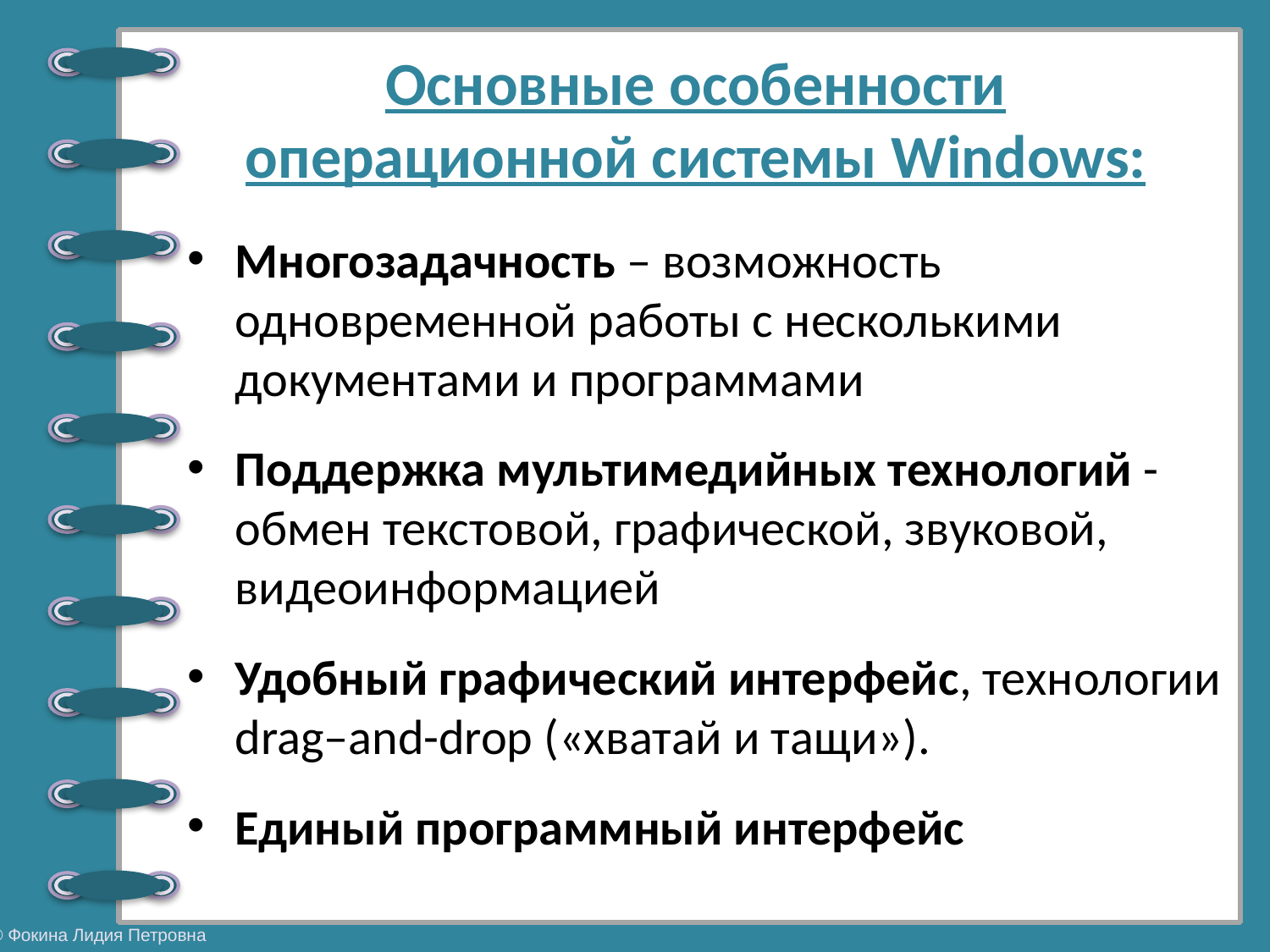

# Основные особенности операционной системы Windows:
Многозадачность – возможность одновременной работы с несколькими документами и программами
Поддержка мультимедийных технологий - обмен текстовой, графической, звуковой, видеоинформацией
Удобный графический интерфейс, технологии drag–and-drop («хватай и тащи»).
Единый программный интерфейс